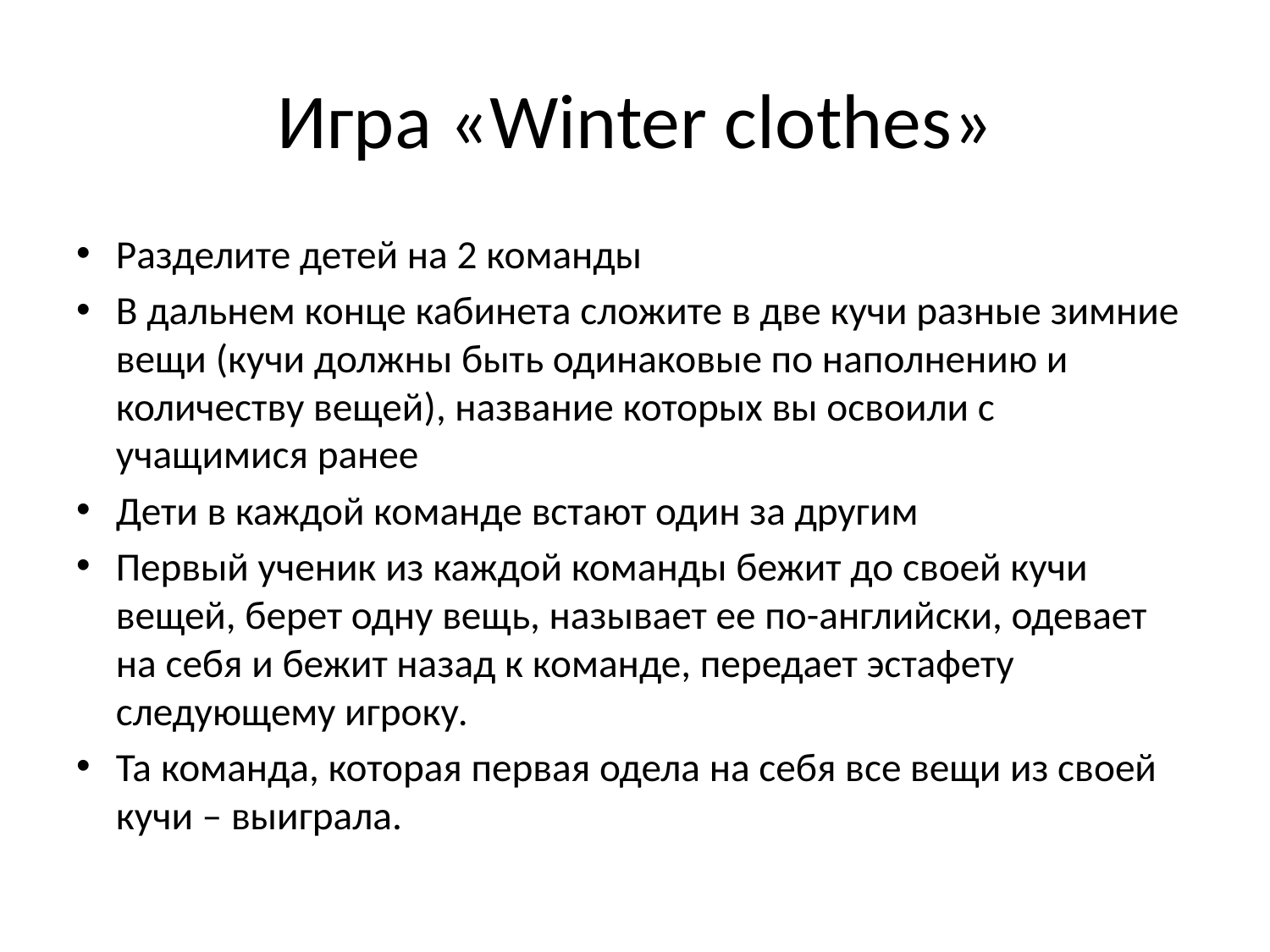

# Игра «Winter clothes»
Разделите детей на 2 команды
В дальнем конце кабинета сложите в две кучи разные зимние вещи (кучи должны быть одинаковые по наполнению и количеству вещей), название которых вы освоили с учащимися ранее
Дети в каждой команде встают один за другим
Первый ученик из каждой команды бежит до своей кучи вещей, берет одну вещь, называет ее по-английски, одевает на себя и бежит назад к команде, передает эстафету следующему игроку.
Та команда, которая первая одела на себя все вещи из своей кучи – выиграла.